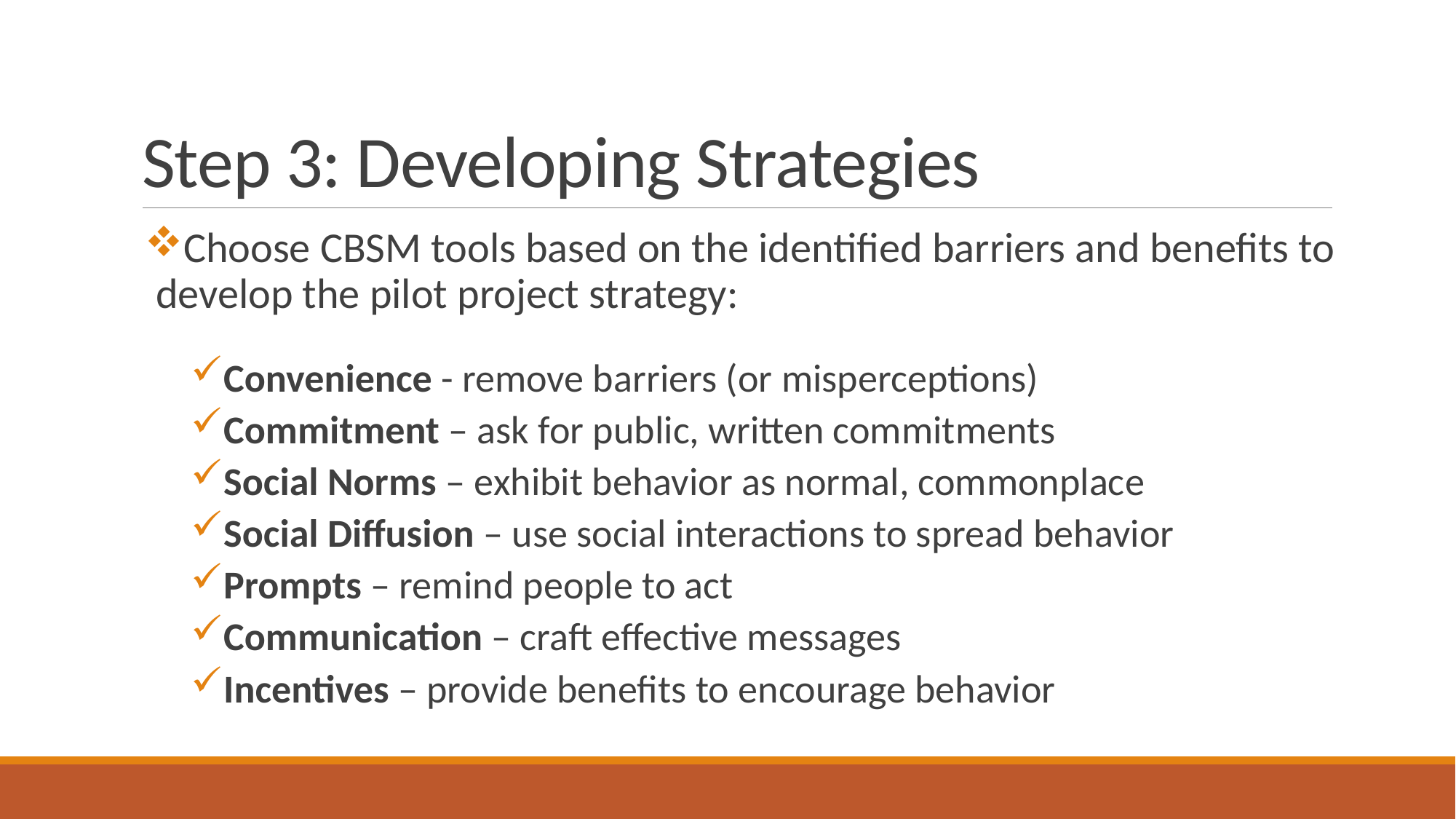

# Step 3: Developing Strategies
Choose CBSM tools based on the identified barriers and benefits to develop the pilot project strategy:

Convenience - remove barriers (or misperceptions)
Commitment – ask for public, written commitments
Social Norms – exhibit behavior as normal, commonplace
Social Diffusion – use social interactions to spread behavior
Prompts – remind people to act
Communication – craft effective messages
Incentives – provide benefits to encourage behavior